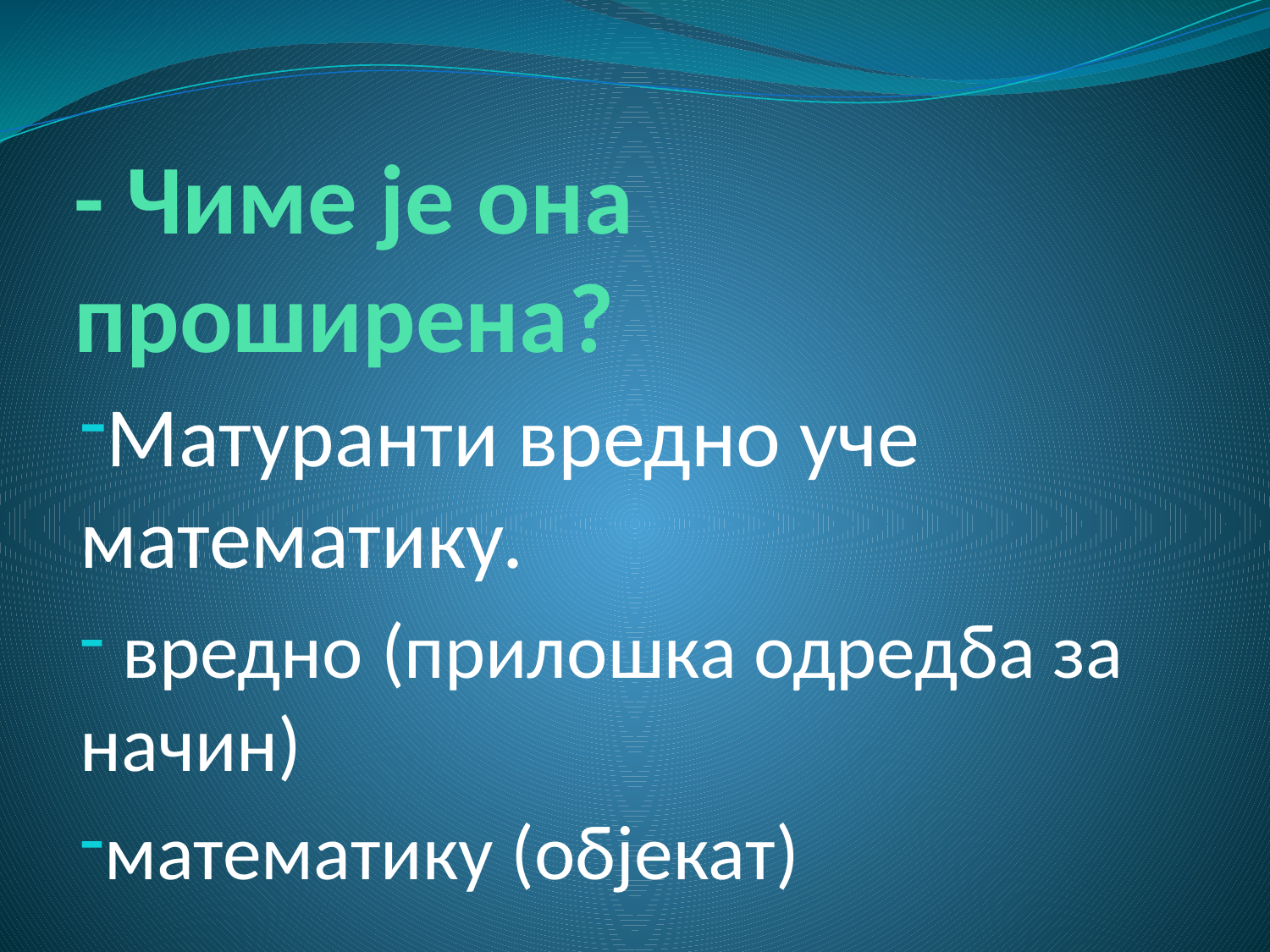

# - Чиме је она проширена?
Матуранти вредно уче математику.
 вредно (прилошка одредба за начин)
математику (објекат)